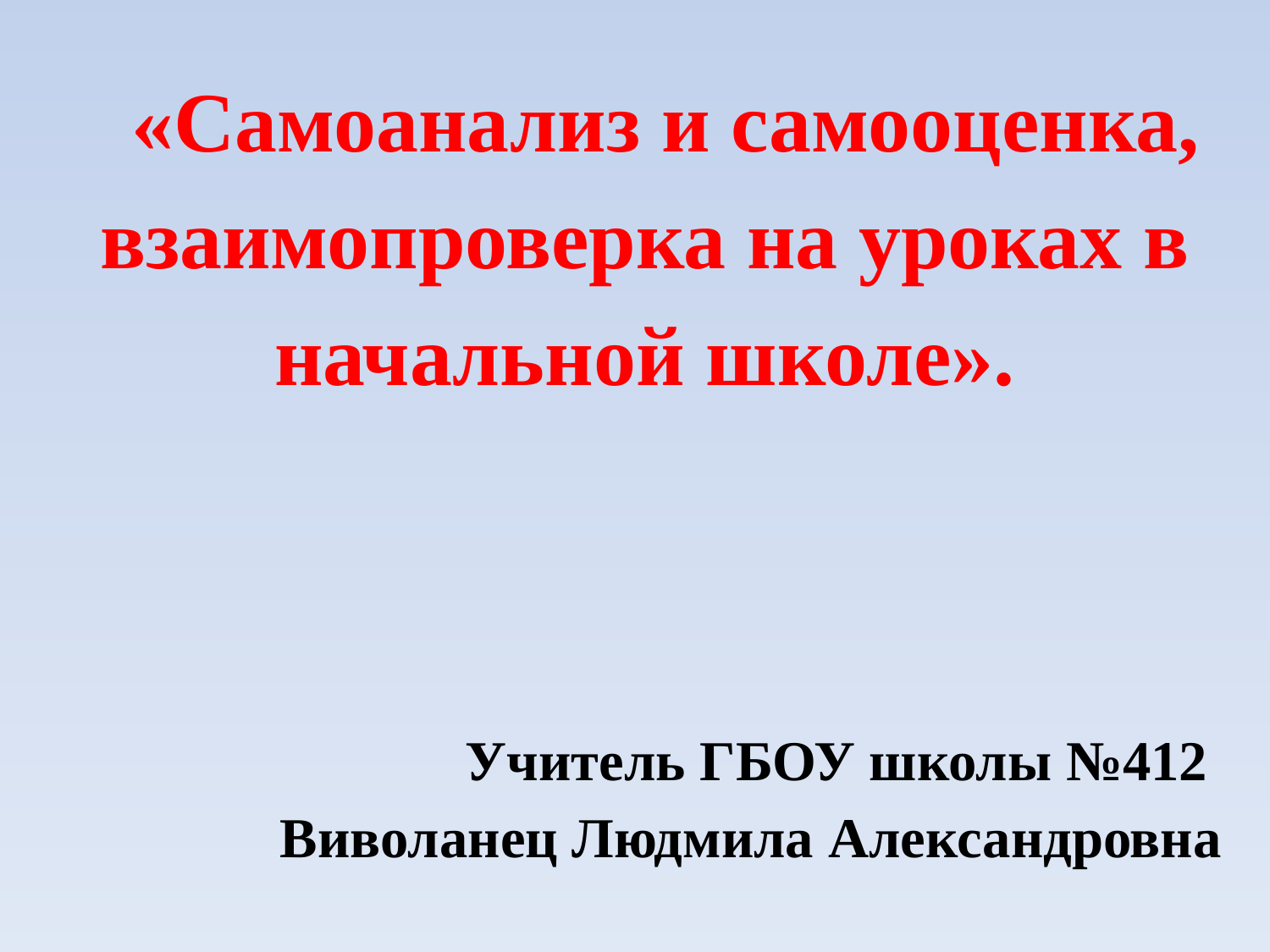

«Самоанализ и самооценка,  взаимопроверка на уроках в начальной школе».

                   Учитель ГБОУ школы №412
Виволанец Людмила Александровна